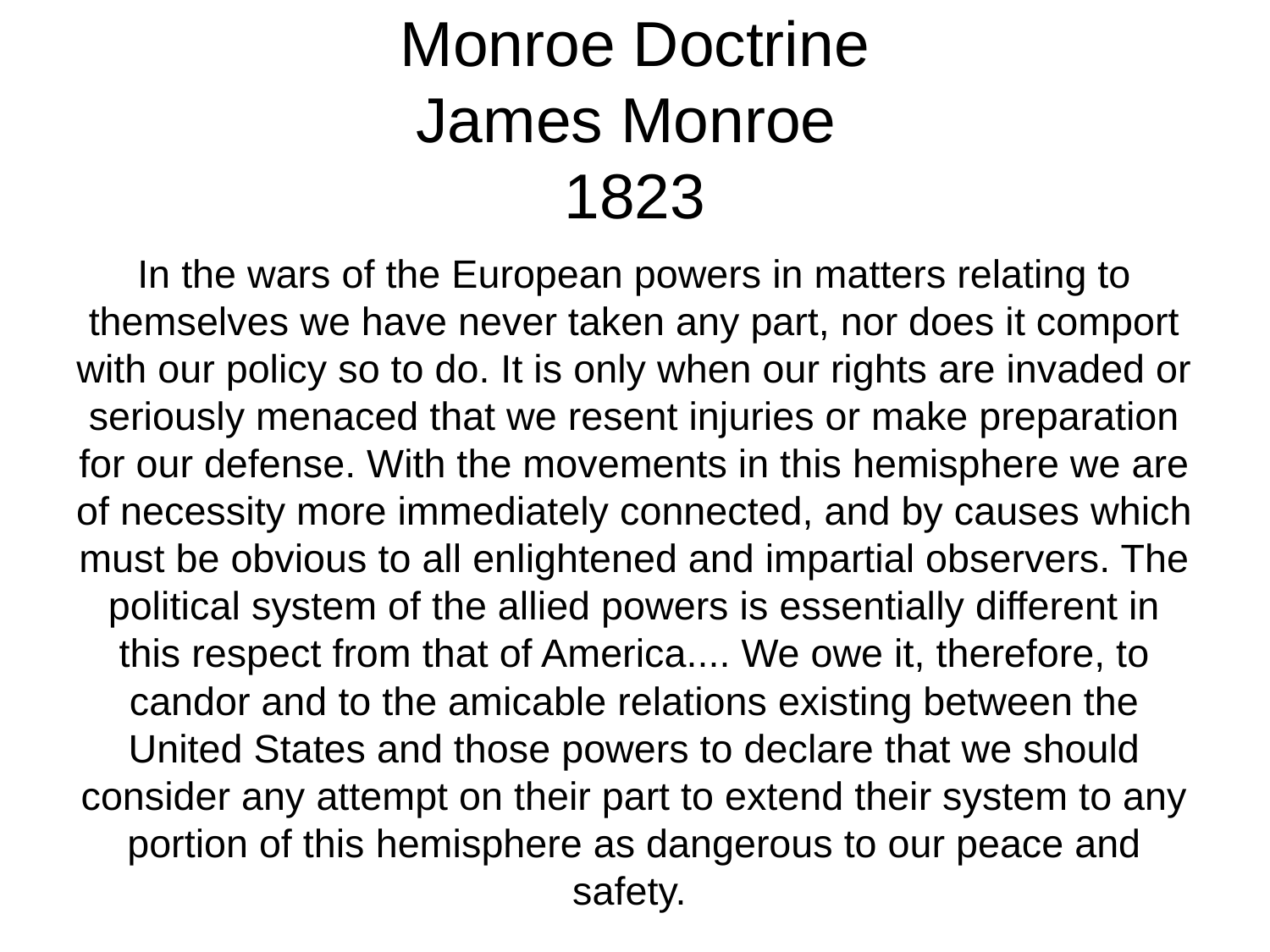

# Monroe Doctrine James Monroe 1823
In the wars of the European powers in matters relating to themselves we have never taken any part, nor does it comport with our policy so to do. It is only when our rights are invaded or seriously menaced that we resent injuries or make preparation for our defense. With the movements in this hemisphere we are of necessity more immediately connected, and by causes which must be obvious to all enlightened and impartial observers. The political system of the allied powers is essentially different in this respect from that of America.... We owe it, therefore, to candor and to the amicable relations existing between the United States and those powers to declare that we should consider any attempt on their part to extend their system to any portion of this hemisphere as dangerous to our peace and safety.